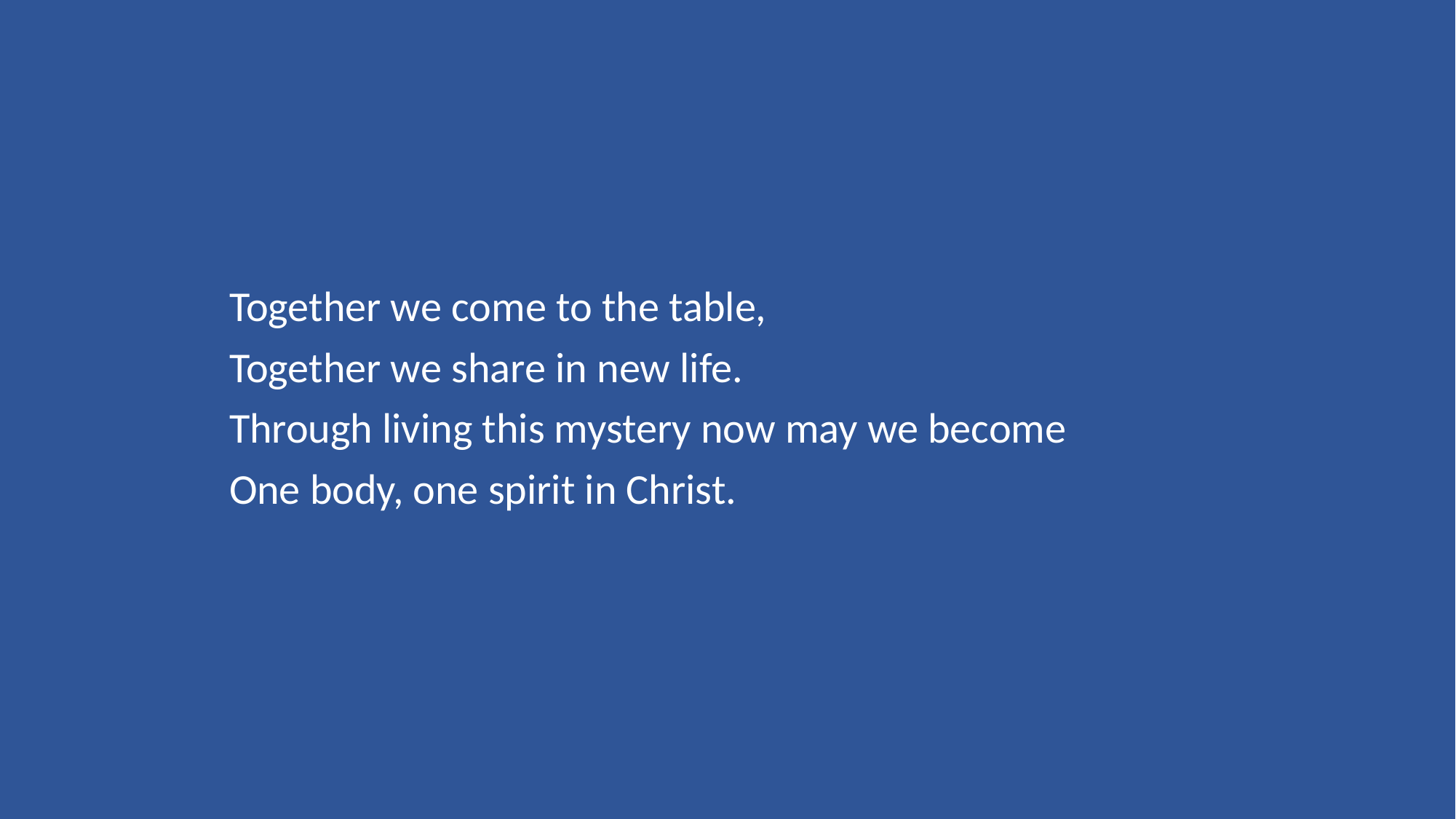

Together we come to the table,
Together we share in new life.
Through living this mystery now may we become
One body, one spirit in Christ.